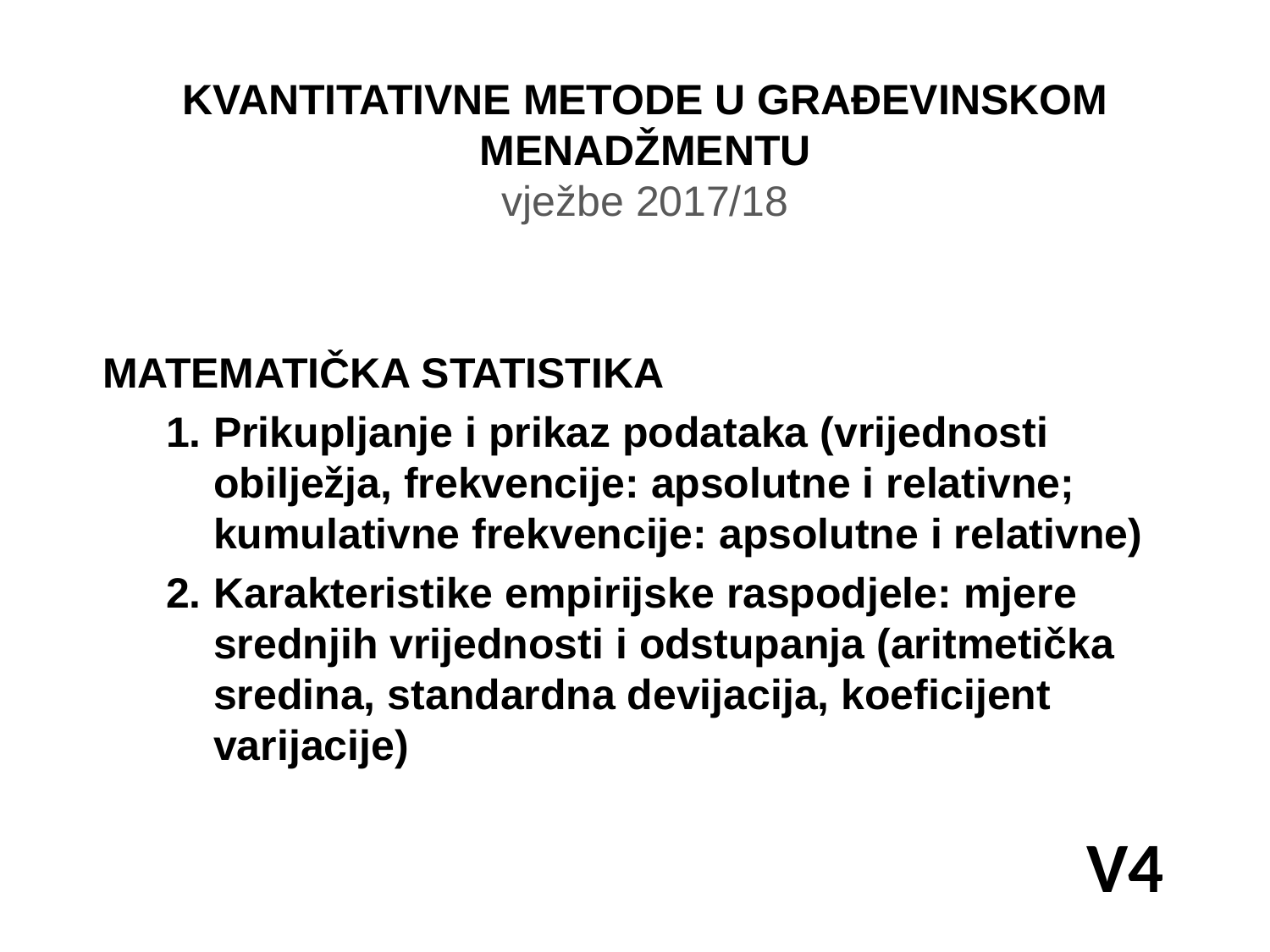

KVANTITATIVNE METODE U GRAĐEVINSKOM MENADŽMENTU
vježbe 2017/18
MATEMATIČKA STATISTIKA
Prikupljanje i prikaz podataka (vrijednosti obilježja, frekvencije: apsolutne i relativne; kumulativne frekvencije: apsolutne i relativne)
Karakteristike empirijske raspodjele: mjere srednjih vrijednosti i odstupanja (aritmetička sredina, standardna devijacija, koeficijent varijacije)
V4